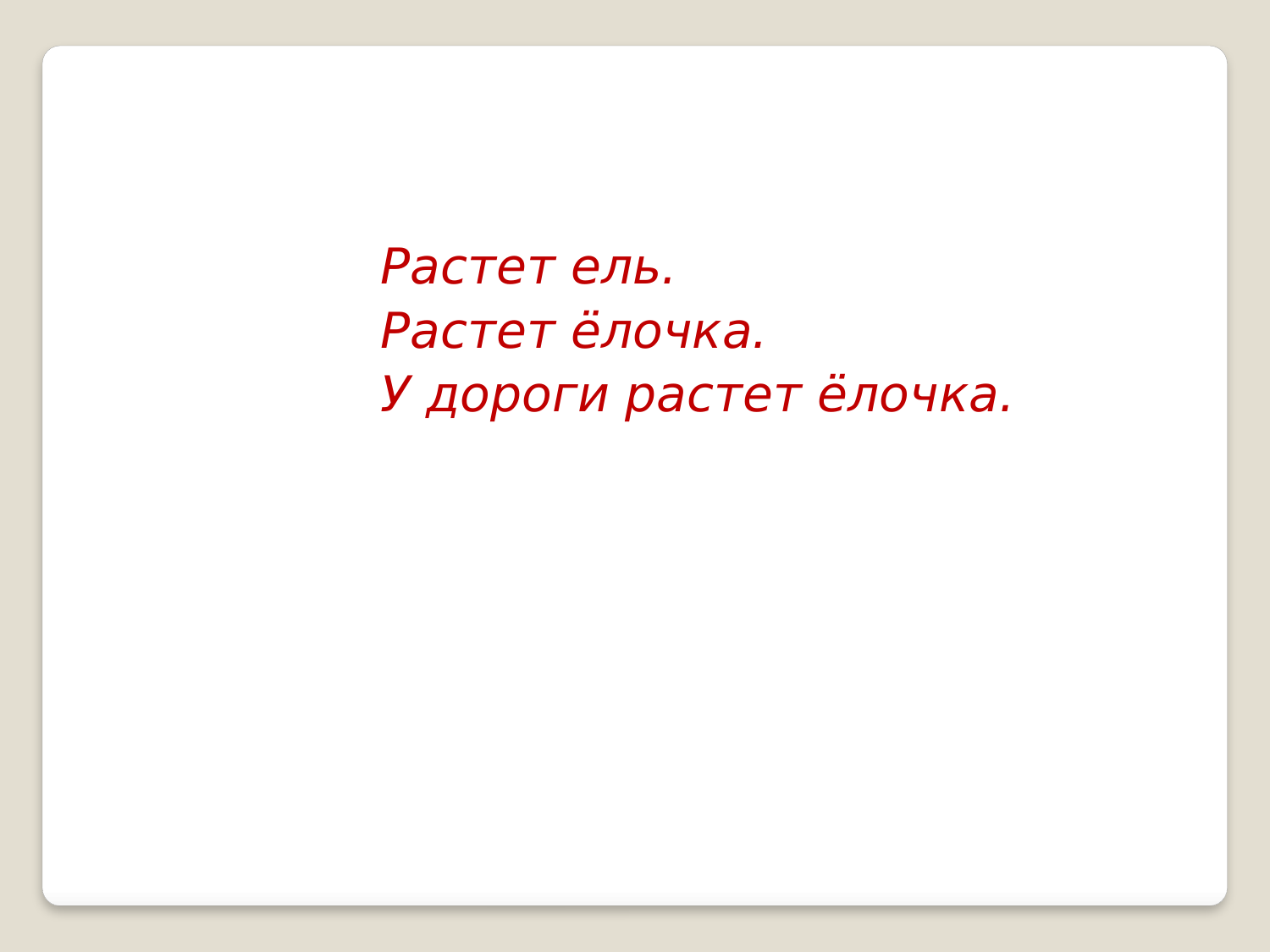

Растет ель.
Растет ёлочка.
У дороги растет ёлочка.